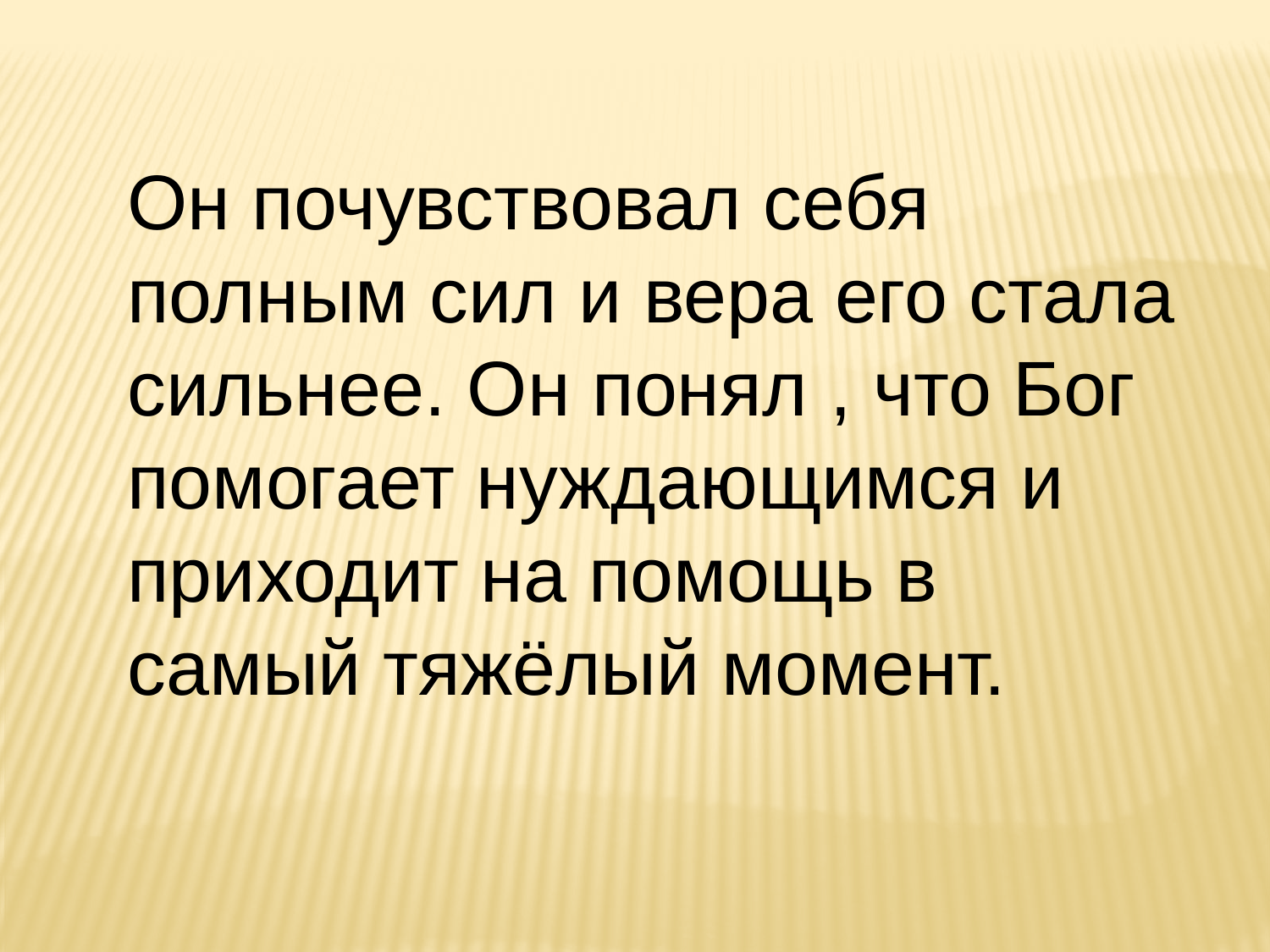

Он почувствовал себя полным сил и вера его стала сильнее. Он понял , что Бог помогает нуждающимся и приходит на помощь в самый тяжёлый момент.